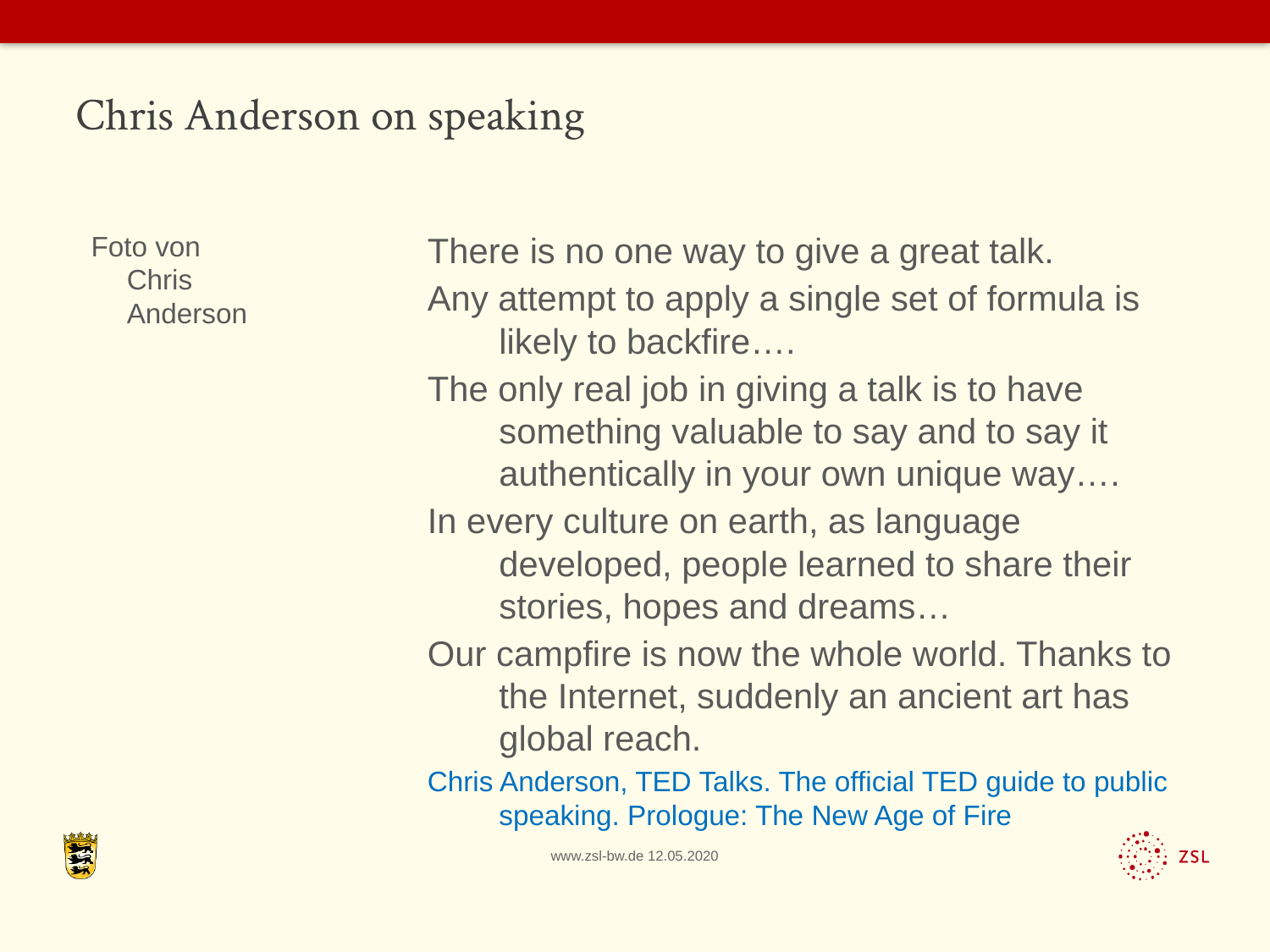

# Chris Anderson on speaking
Foto von Chris Anderson
There is no one way to give a great talk.
Any attempt to apply a single set of formula is likely to backfire….
The only real job in giving a talk is to have something valuable to say and to say it authentically in your own unique way….
In every culture on earth, as language developed, people learned to share their stories, hopes and dreams…
Our campfire is now the whole world. Thanks to the Internet, suddenly an ancient art has global reach.
Chris Anderson, TED Talks. The official TED guide to public speaking. Prologue: The New Age of Fire